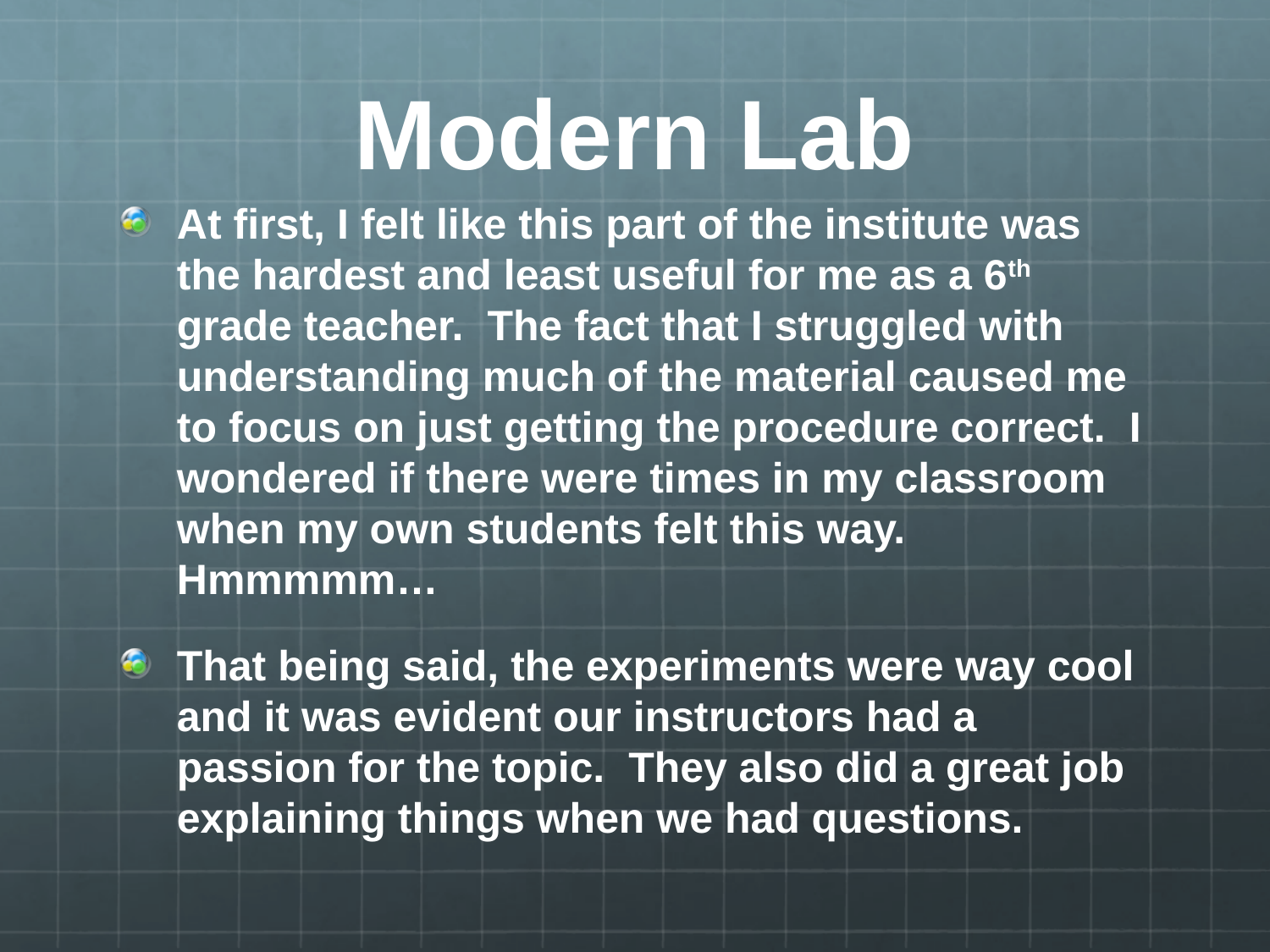

# Modern Lab
At first, I felt like this part of the institute was the hardest and least useful for me as a 6th grade teacher.  The fact that I struggled with understanding much of the material caused me to focus on just getting the procedure correct.  I wondered if there were times in my classroom when my own students felt this way.  Hmmmmm…
That being said, the experiments were way cool and it was evident our instructors had a passion for the topic.  They also did a great job explaining things when we had questions.